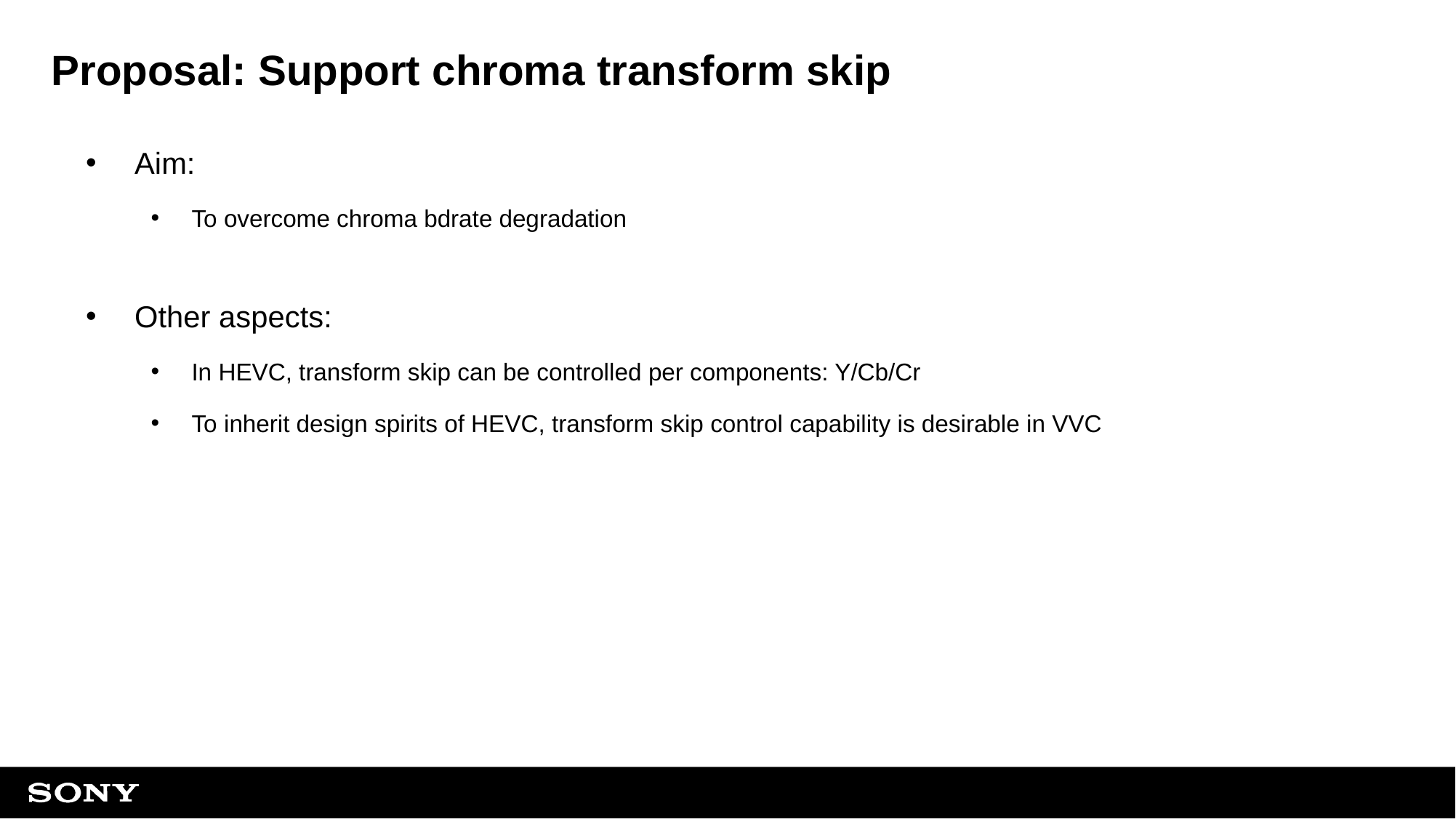

# Proposal: Support chroma transform skip
Aim:
To overcome chroma bdrate degradation

Other aspects:
In HEVC, transform skip can be controlled per components: Y/Cb/Cr
To inherit design spirits of HEVC, transform skip control capability is desirable in VVC